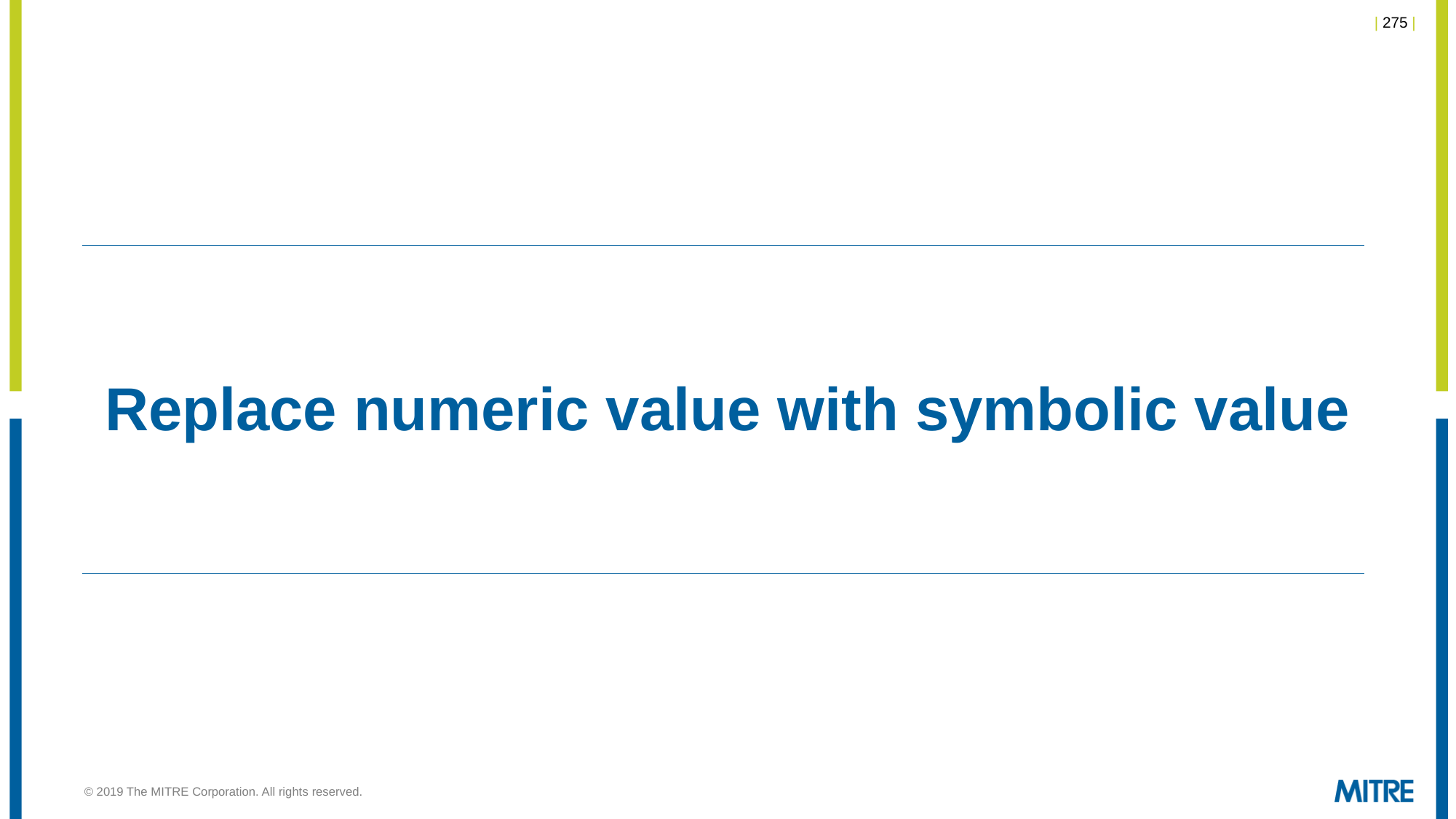

# Replace numeric value with symbolic value
© 2019 The MITRE Corporation. All rights reserved.